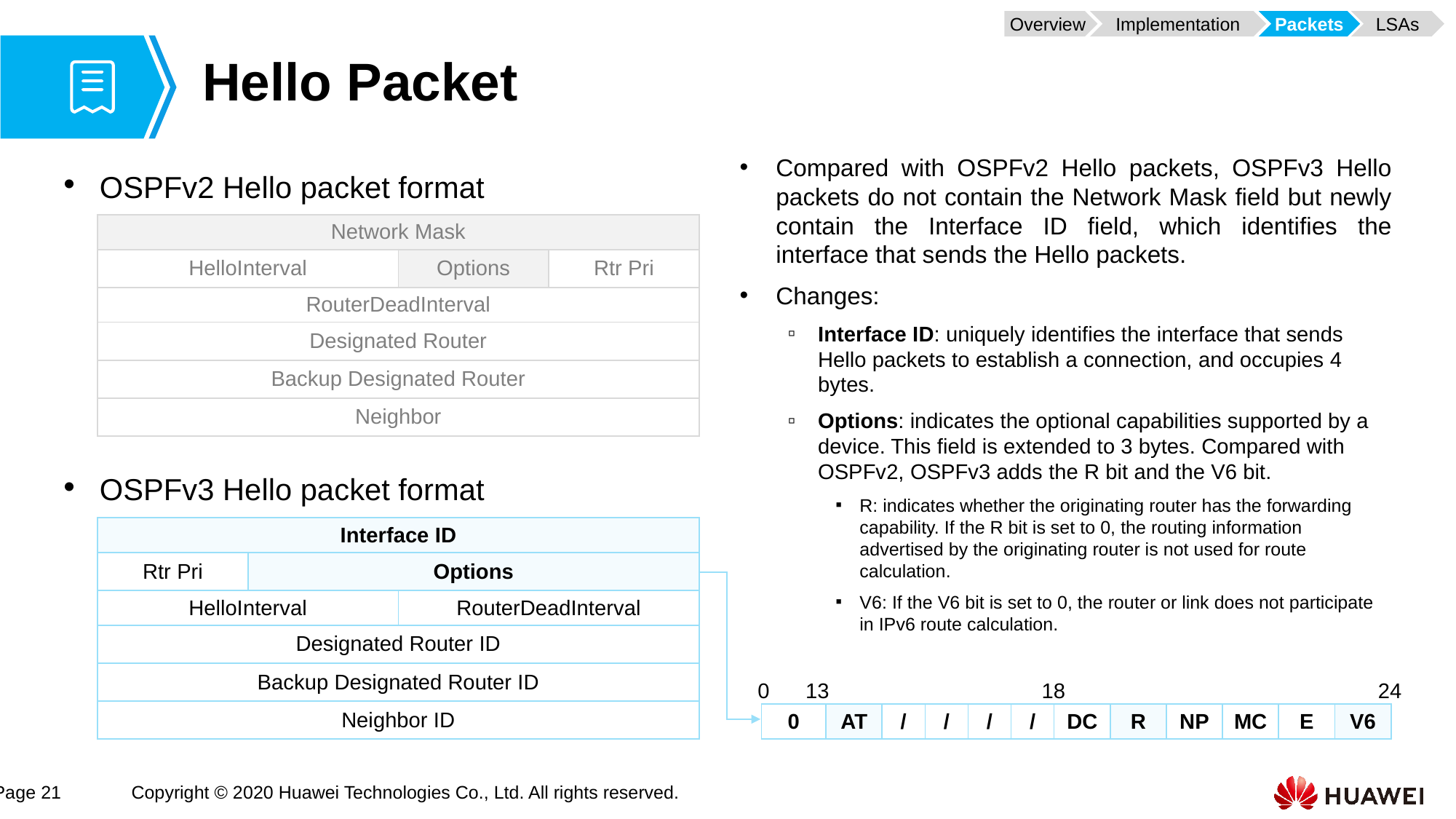

Overview
Implementation
Packets
LSAs
# Hello Packet
Compared with OSPFv2 Hello packets, OSPFv3 Hello packets do not contain the Network Mask field but newly contain the Interface ID field, which identifies the interface that sends the Hello packets.
Changes:
Interface ID: uniquely identifies the interface that sends Hello packets to establish a connection, and occupies 4 bytes.
Options: indicates the optional capabilities supported by a device. This field is extended to 3 bytes. Compared with OSPFv2, OSPFv3 adds the R bit and the V6 bit.
R: indicates whether the originating router has the forwarding capability. If the R bit is set to 0, the routing information advertised by the originating router is not used for route calculation.
V6: If the V6 bit is set to 0, the router or link does not participate in IPv6 route calculation.
OSPFv2 Hello packet format

OSPFv3 Hello packet format

| Network Mask |  |  |
| --- | --- | --- |
| HelloInterval | Options | Rtr Pri |
| RouterDeadInterval |  |  |
| Designated Router |  |  |
| Backup Designated Router |  |  |
| Neighbor |  |  |
| Interface ID |  |  |
| --- | --- | --- |
| Rtr Pri | Options |  |
| HelloInterval |  | RouterDeadInterval |
| Designated Router ID |  |  |
| Backup Designated Router ID |  |  |
| Neighbor ID |  |  |

0
13
18
24
| 0 | AT | / | / | / | / | DC | R | NP | MC | E | V6 |
| --- | --- | --- | --- | --- | --- | --- | --- | --- | --- | --- | --- |